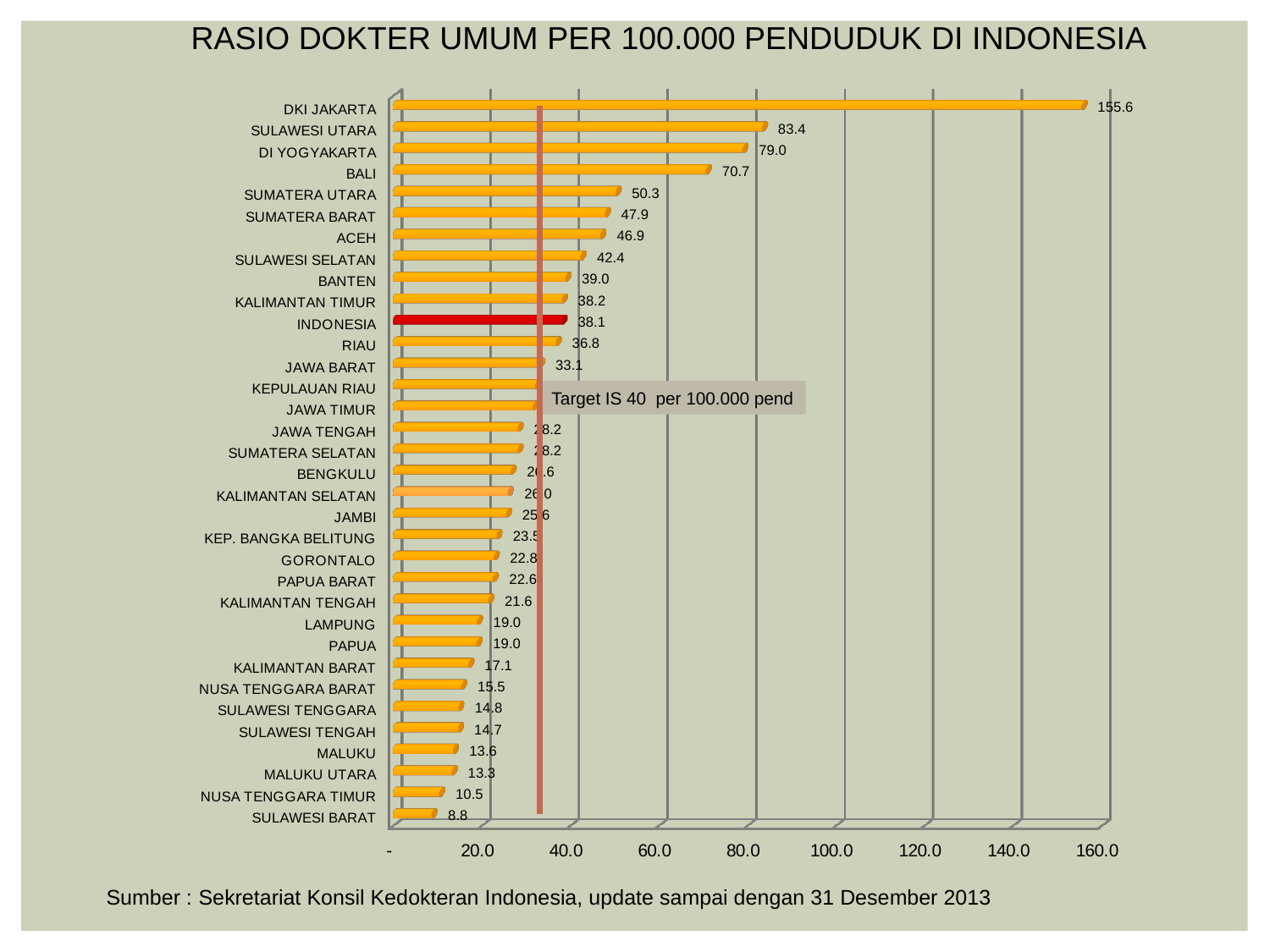

RASIO DOKTER UMUM PER 100.000 PENDUDUK DI INDONESIA

[unsupported chart]

Target IS 40  per 100.000 pend
Sumber : Sekretariat Konsil Kedokteran Indonesia, update sampai dengan 31 Desember 2013